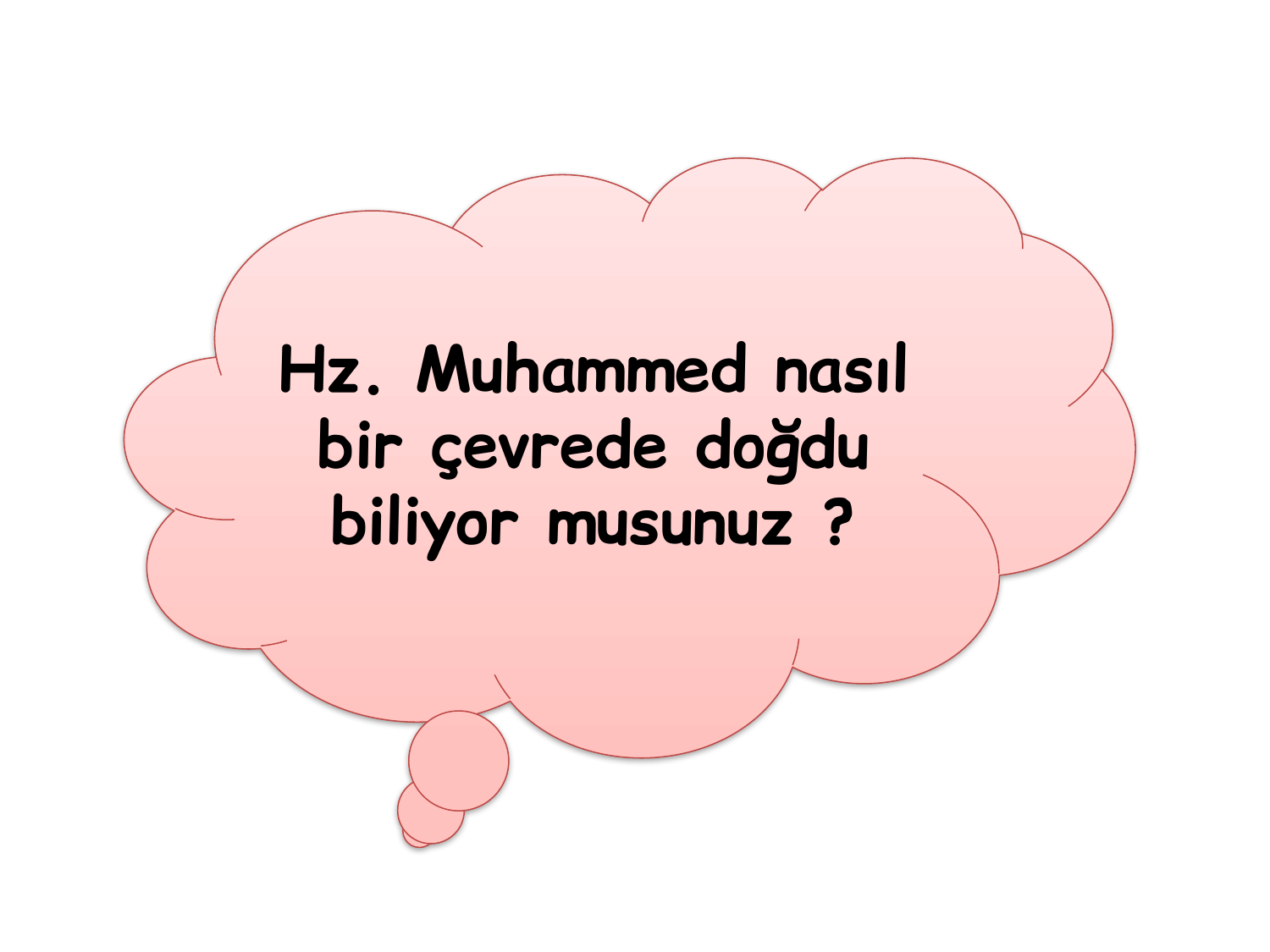

Hz. Muhammed nasıl bir çevrede doğdu biliyor musunuz ?